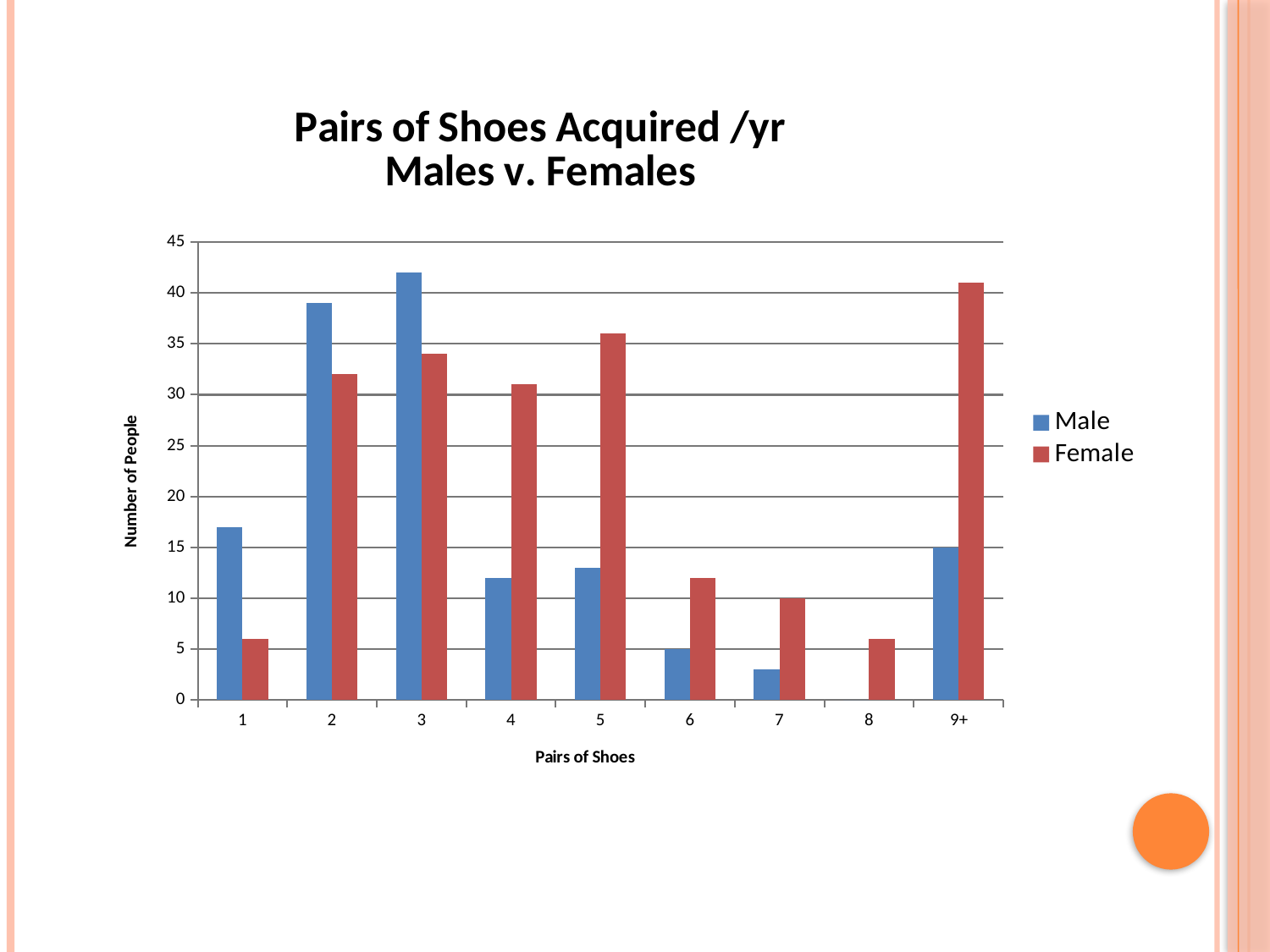

### Chart: Pairs of Shoes Acquired /yr
Males v. Females

| Category | Male | Female |
|---|---|---|
| 1 | 17.0 | 6.0 |
| 2 | 39.0 | 32.0 |
| 3 | 42.0 | 34.0 |
| 4 | 12.0 | 31.0 |
| 5 | 13.0 | 36.0 |
| 6 | 5.0 | 12.0 |
| 7 | 3.0 | 10.0 |
| 8 | 0.0 | 6.0 |
| 9+ | 15.0 | 41.0 |